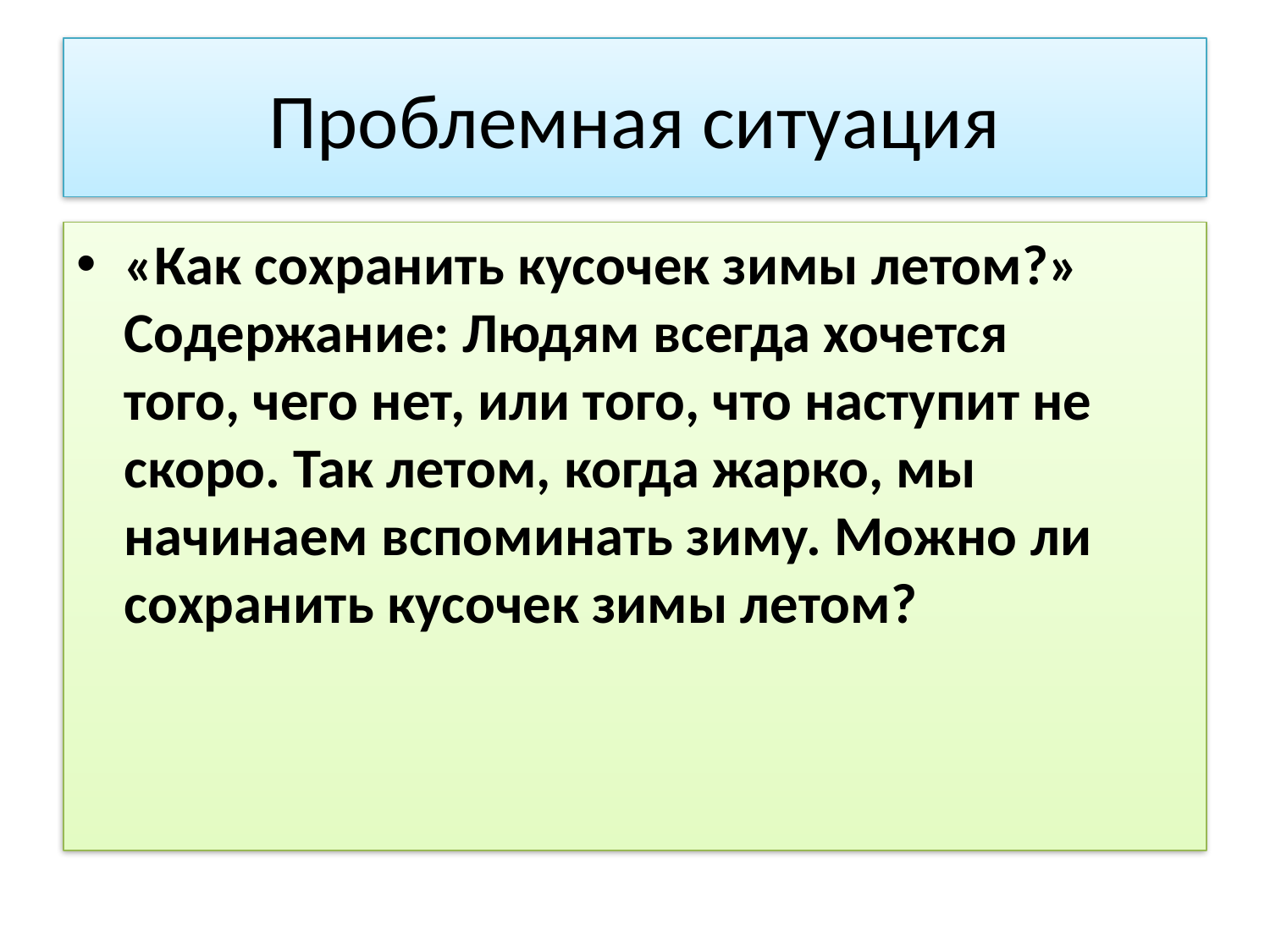

# Проблемная ситуация
«Как сохранить кусочек зимы летом?» Содержание: Людям всегда хочется того, чего нет, или того, что наступит не скоро. Так летом, когда жарко, мы начинаем вспоминать зиму. Можно ли сохранить кусочек зимы летом? ​